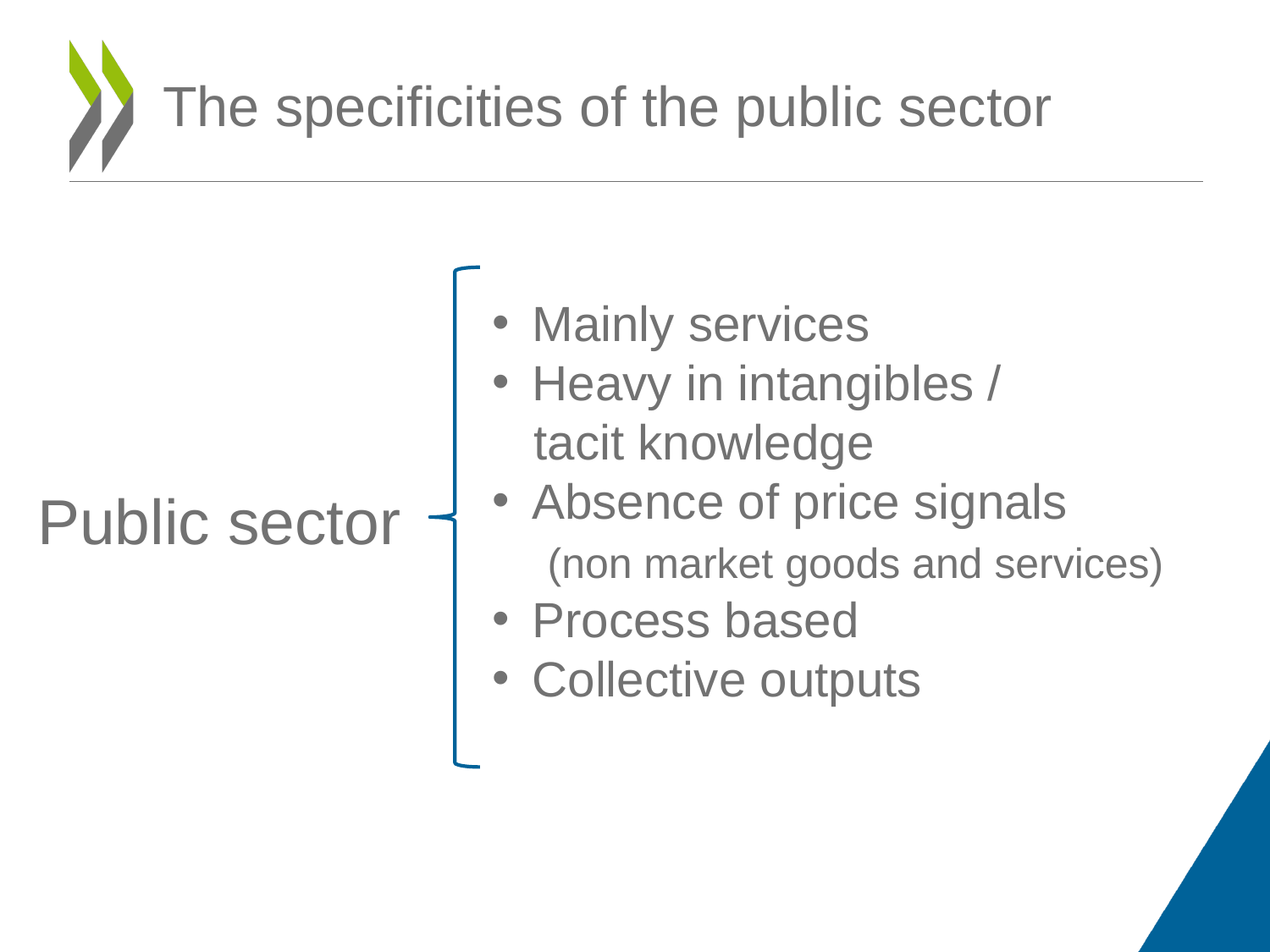

# The specificities of the public sector

Public sector

Mainly services
Heavy in intangibles /
   tacit knowledge
Absence of price signals
    (non market goods and services)
Process based
Collective outputs